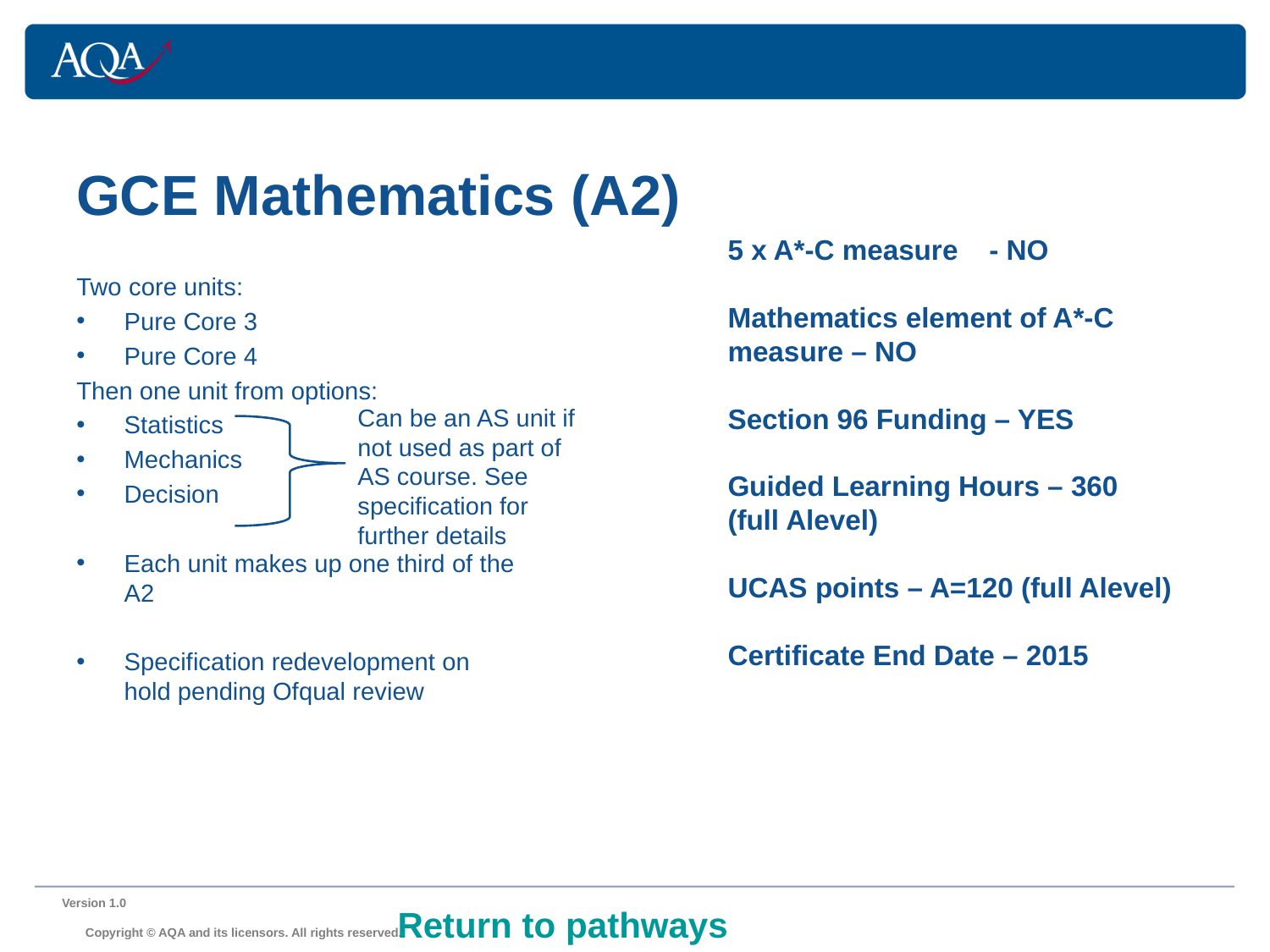

# GCE Mathematics (A2)
5 x A*-C measure    - NO

Mathematics element of A*-C measure – NO

Section 96 Funding – YES

Guided Learning Hours – 360 (full Alevel)

UCAS points – A=120 (full Alevel)

Certificate End Date – 2015

Two core units:
Pure Core 3
Pure Core 4
Then one unit from options:
Statistics
Mechanics
Decision

Each unit makes up one third of the A2

Specification redevelopment on hold pending Ofqual review
Can be an AS unit if not used as part of AS course. See specification for further details

Version 1.0                       	       Copyright © AQA and its licensors. All rights reserved.
Return to pathways